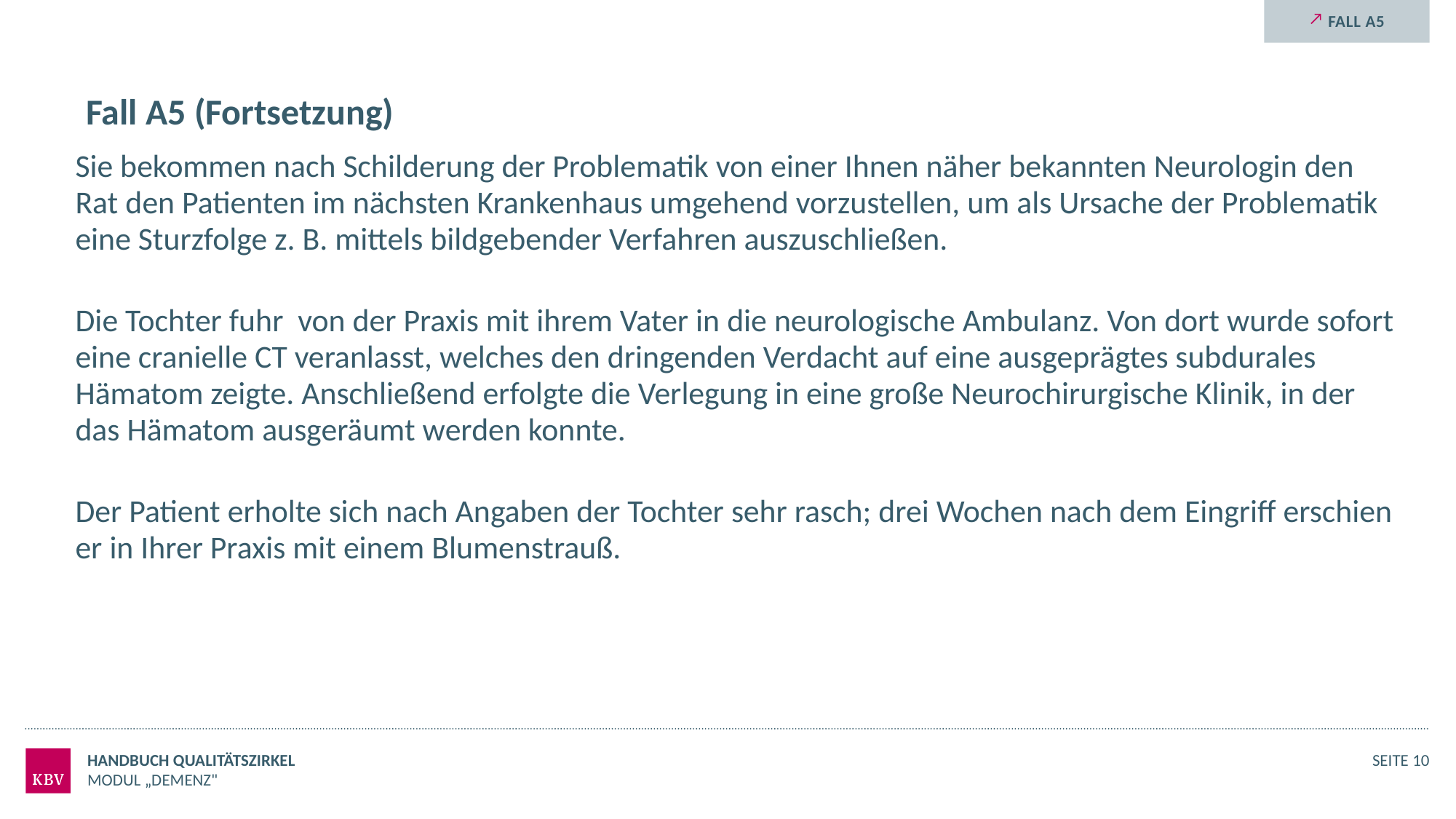

Fall A5
# Fall A5 (Fortsetzung)
Sie bekommen nach Schilderung der Problematik von einer Ihnen näher bekannten Neurologin den Rat den Patienten im nächsten Krankenhaus umgehend vorzustellen, um als Ursache der Problematik eine Sturzfolge z. B. mittels bildgebender Verfahren auszuschließen.

Die Tochter fuhr  von der Praxis mit ihrem Vater in die neurologische Ambulanz. Von dort wurde sofort eine cranielle CT veranlasst, welches den dringenden Verdacht auf eine ausgeprägtes subdurales Hämatom zeigte. Anschließend erfolgte die Verlegung in eine große Neurochirurgische Klinik, in der das Hämatom ausgeräumt werden konnte.

Der Patient erholte sich nach Angaben der Tochter sehr rasch; drei Wochen nach dem Eingriff erschien er in Ihrer Praxis mit einem Blumenstrauß.

Handbuch Qualitätszirkel
Seite 10
Modul „Demenz"